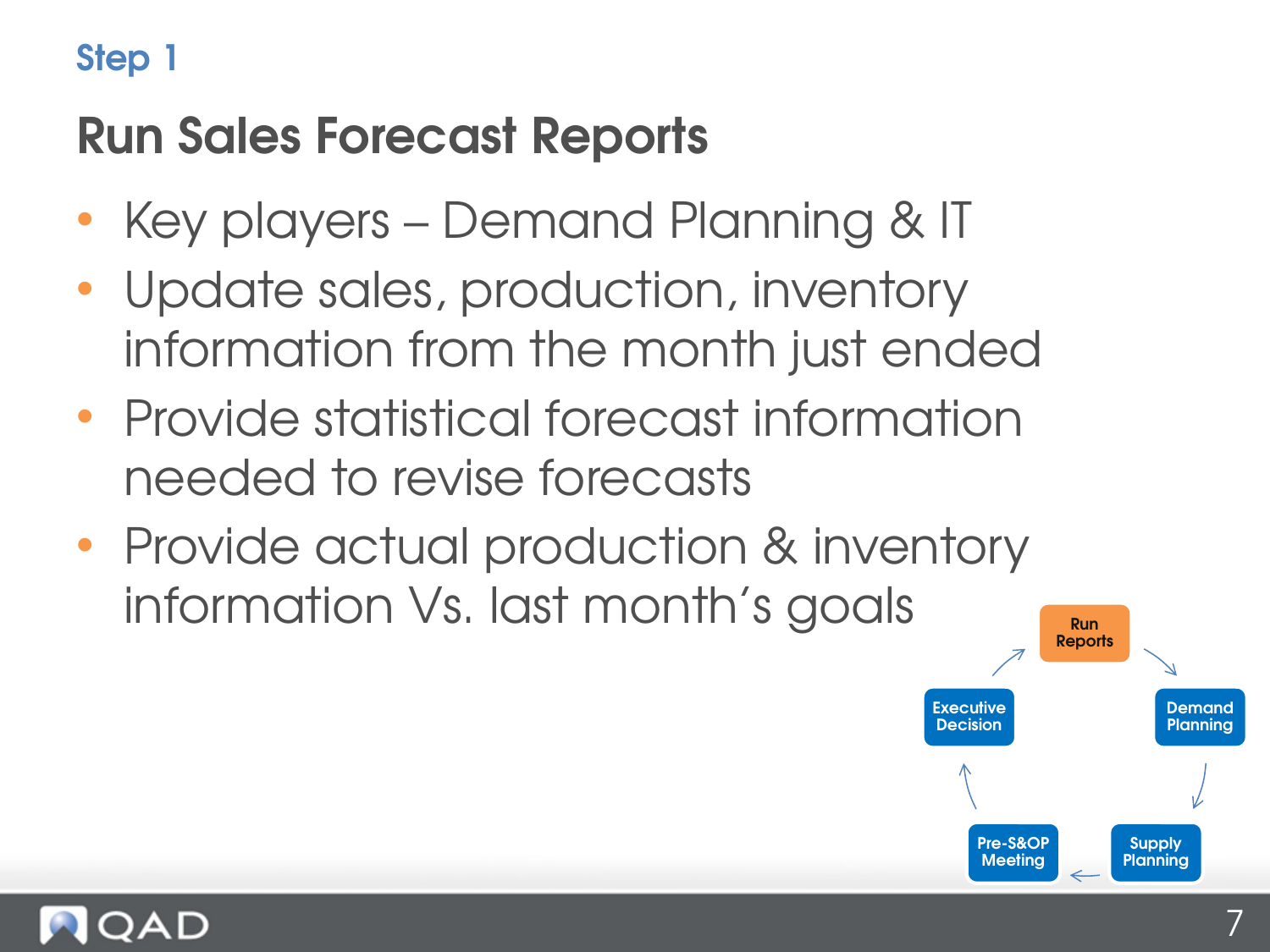

Step 1
# Run Sales Forecast Reports
Key players – Demand Planning & IT
Update sales, production, inventory information from the month just ended
Provide statistical forecast information needed to revise forecasts
Provide actual production & inventory information Vs. last month’s goals

Run Reports
Demand Planning
Supply Planning
Pre-S&OP Meeting
Executive Decision
7